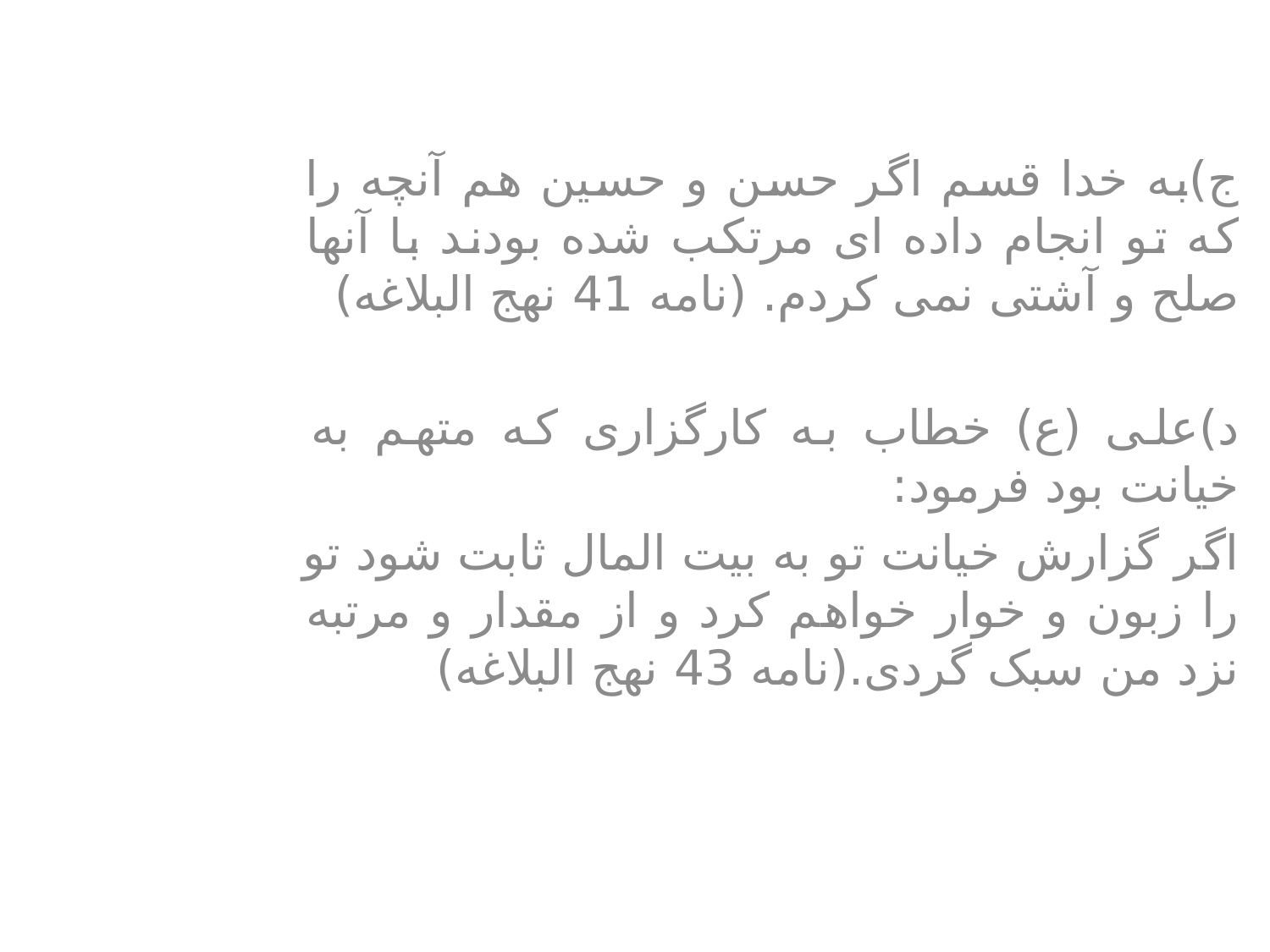

ج)به خدا قسم اگر حسن و حسین هم آنچه را که تو انجام داده ای مرتکب شده بودند با آنها صلح و آشتی نمی کردم. (نامه 41 نهج البلاغه)

د)علی (ع) خطاب به کارگزاری که متهم به خیانت بود فرمود:
اگر گزارش خیانت تو به بیت المال ثابت شود تو را زبون و خوار خواهم کرد و از مقدار و مرتبه نزد من سبک گردی.(نامه 43 نهج البلاغه)